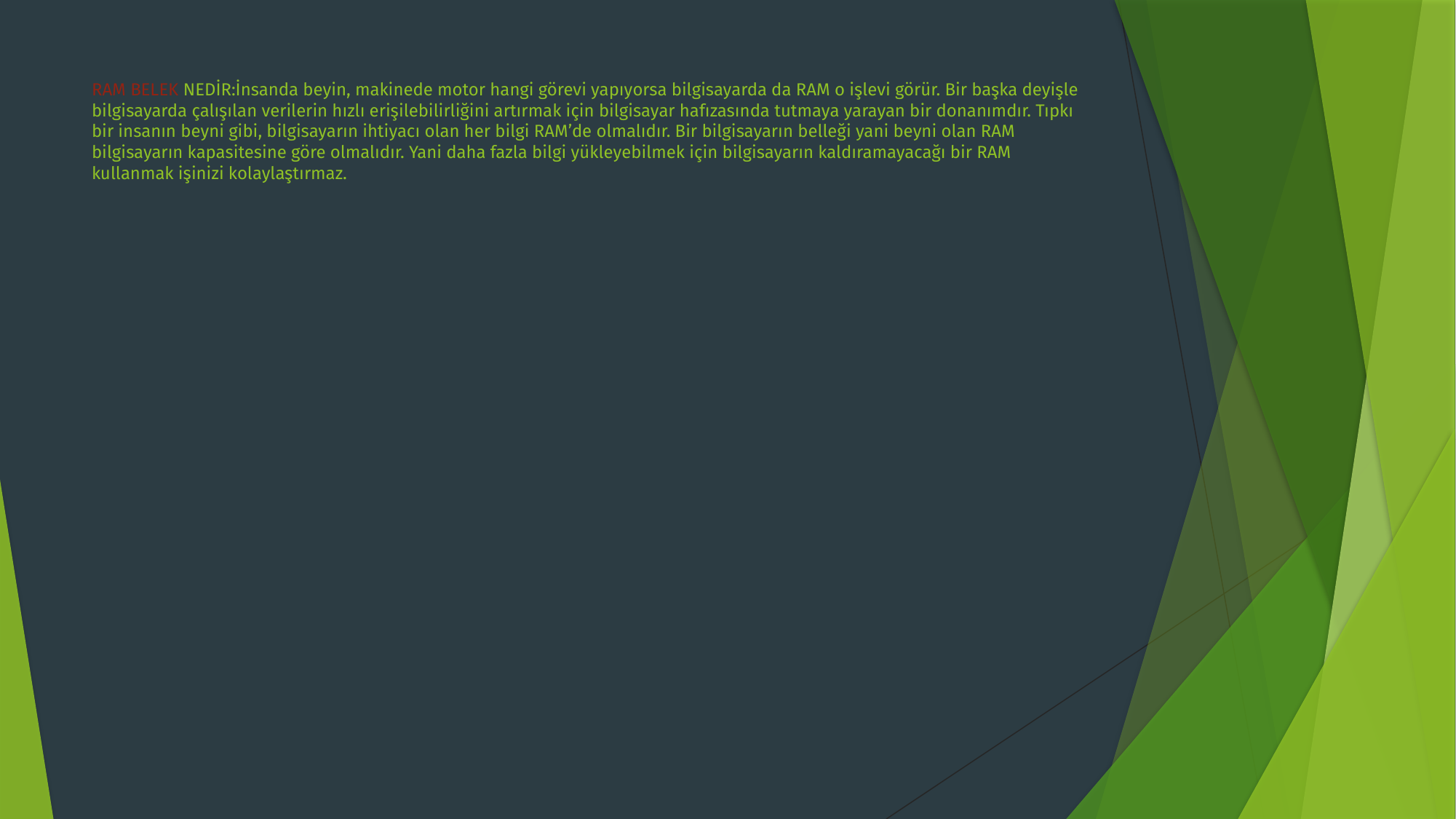

# RAM BELEK NEDİR:İnsanda beyin, makinede motor hangi görevi yapıyorsa bilgisayarda da RAM o işlevi görür. Bir başka deyişle bilgisayarda çalışılan verilerin hızlı erişilebilirliğini artırmak için bilgisayar hafızasında tutmaya yarayan bir donanımdır. Tıpkı bir insanın beyni gibi, bilgisayarın ihtiyacı olan her bilgi RAM’de olmalıdır. Bir bilgisayarın belleği yani beyni olan RAM bilgisayarın kapasitesine göre olmalıdır. Yani daha fazla bilgi yükleyebilmek için bilgisayarın kaldıramayacağı bir RAM kullanmak işinizi kolaylaştırmaz.